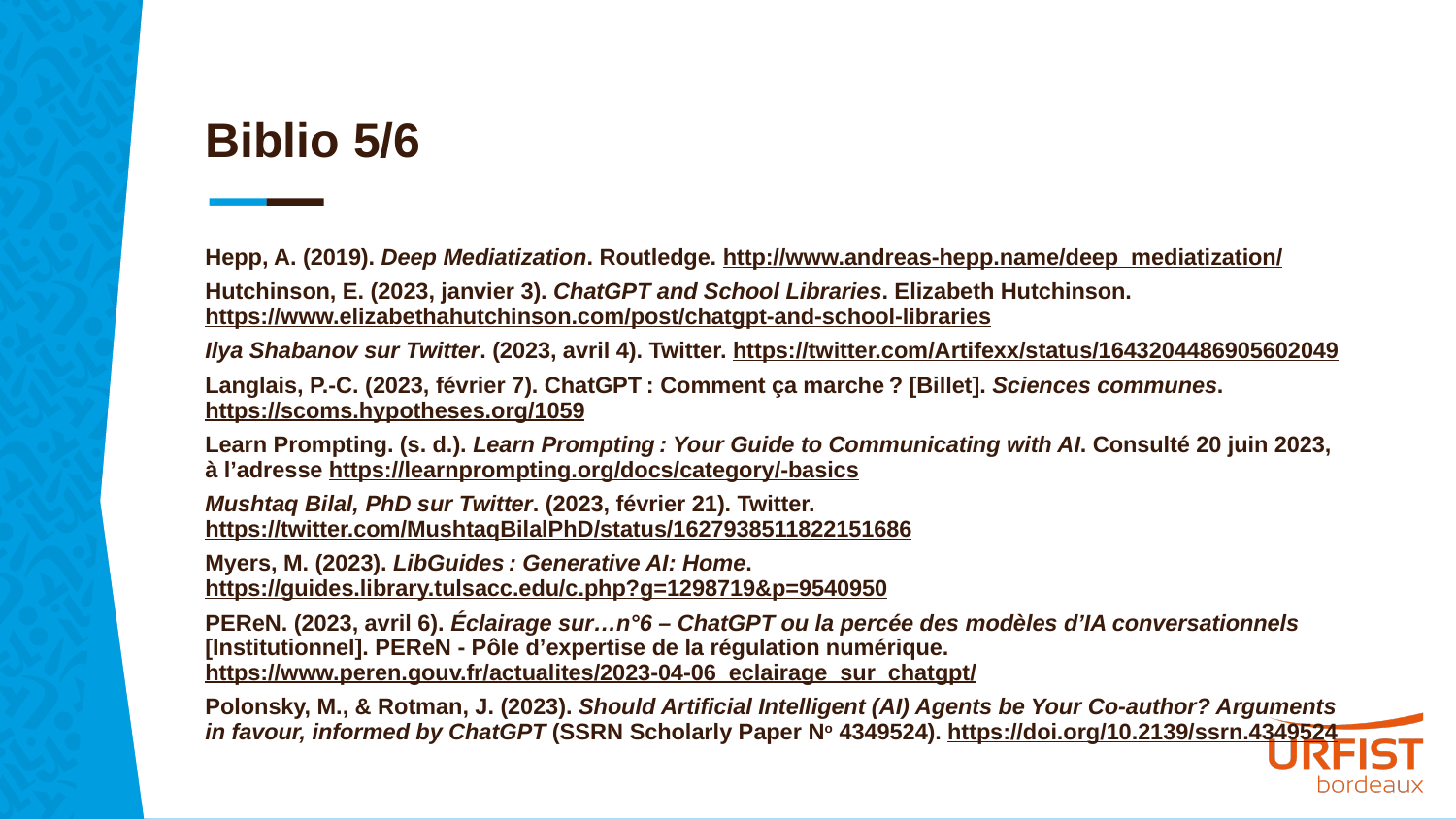

# Biblio 5/6
Hepp, A. (2019). Deep Mediatization. Routledge. http://www.andreas-hepp.name/deep_mediatization/
Hutchinson, E. (2023, janvier 3). ChatGPT and School Libraries. Elizabeth Hutchinson. https://www.elizabethahutchinson.com/post/chatgpt-and-school-libraries
Ilya Shabanov sur Twitter. (2023, avril 4). Twitter. https://twitter.com/Artifexx/status/1643204486905602049
Langlais, P.-C. (2023, février 7). ChatGPT : Comment ça marche ? [Billet]. Sciences communes. https://scoms.hypotheses.org/1059
Learn Prompting. (s. d.). Learn Prompting : Your Guide to Communicating with AI. Consulté 20 juin 2023, à l’adresse https://learnprompting.org/docs/category/-basics
Mushtaq Bilal, PhD sur Twitter. (2023, février 21). Twitter. https://twitter.com/MushtaqBilalPhD/status/1627938511822151686
Myers, M. (2023). LibGuides : Generative AI: Home. https://guides.library.tulsacc.edu/c.php?g=1298719&p=9540950
PEReN. (2023, avril 6). Éclairage sur…n°6 – ChatGPT ou la percée des modèles d’IA conversationnels [Institutionnel]. PEReN - Pôle d’expertise de la régulation numérique. https://www.peren.gouv.fr/actualites/2023-04-06_eclairage_sur_chatgpt/
Polonsky, M., & Rotman, J. (2023). Should Artificial Intelligent (AI) Agents be Your Co-author? Arguments in favour, informed by ChatGPT (SSRN Scholarly Paper No 4349524). https://doi.org/10.2139/ssrn.4349524